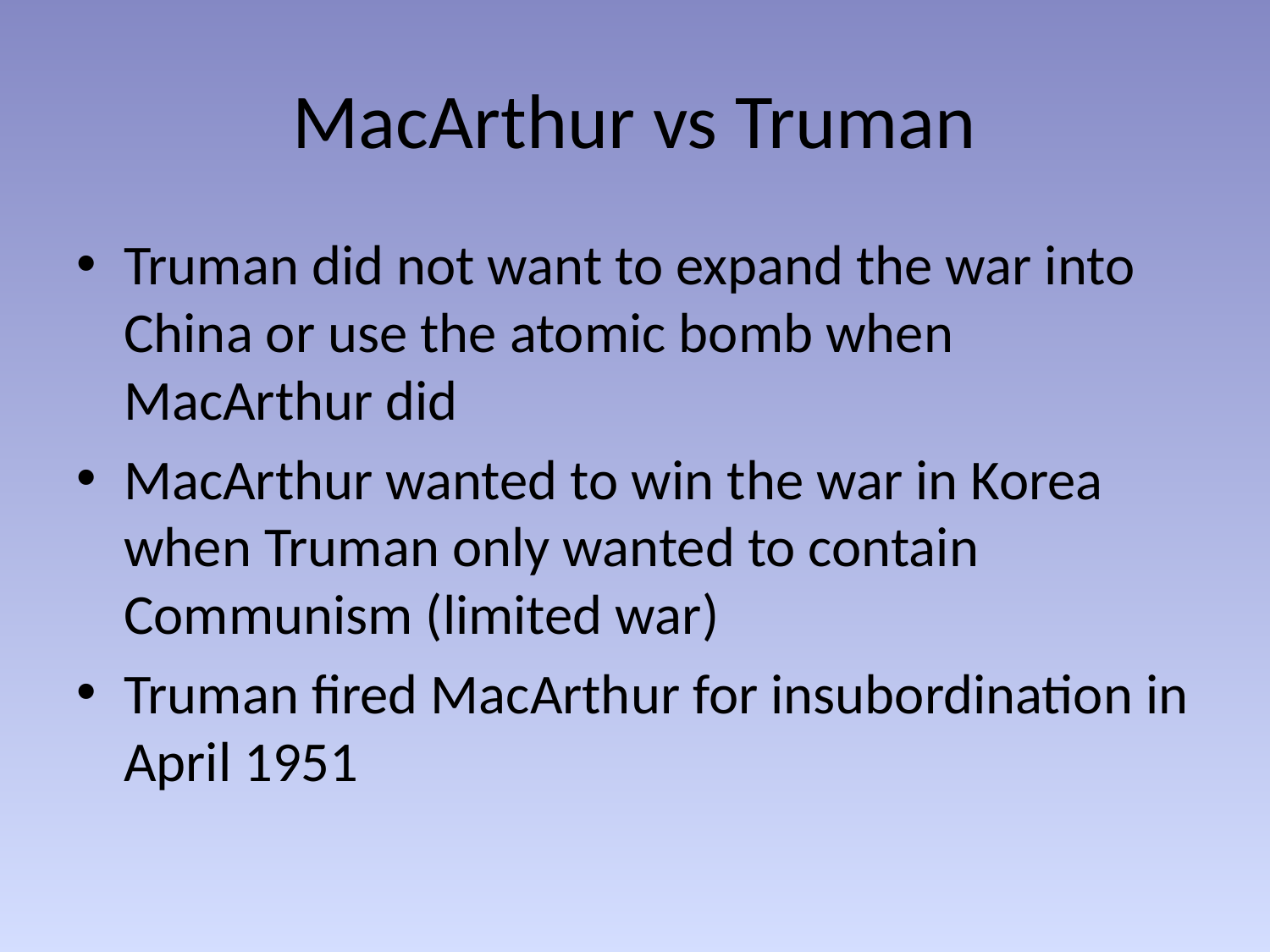

# MacArthur vs Truman
Truman did not want to expand the war into China or use the atomic bomb when MacArthur did
MacArthur wanted to win the war in Korea when Truman only wanted to contain Communism (limited war)
Truman fired MacArthur for insubordination in April 1951